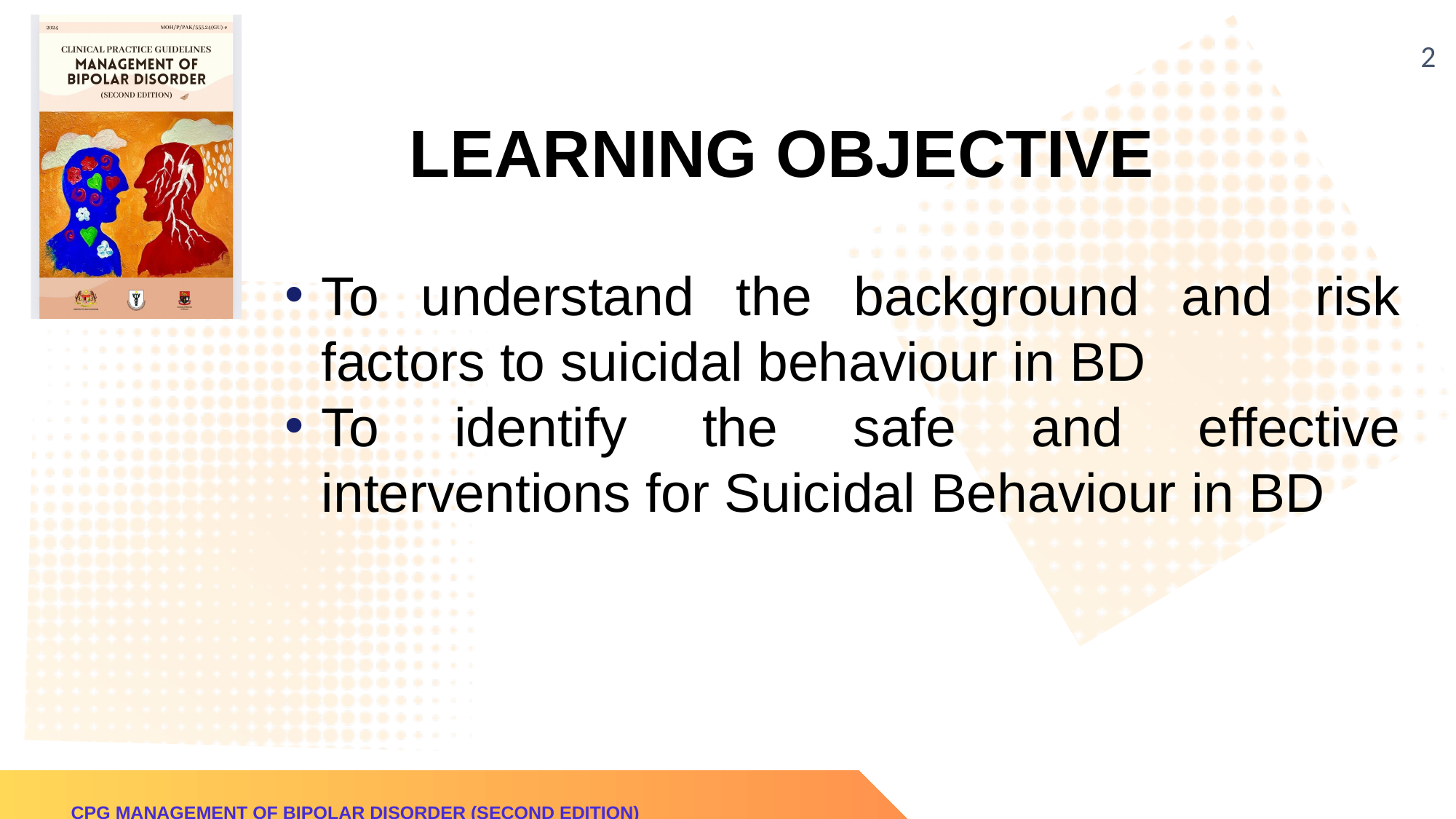

2

LEARNING OBJECTIVE

To understand the background and risk factors to suicidal behaviour in BD
To identify the safe and effective interventions for Suicidal Behaviour in BD

CPG MANAGEMENT OF BIPOLAR DISORDER (SECOND EDITION)